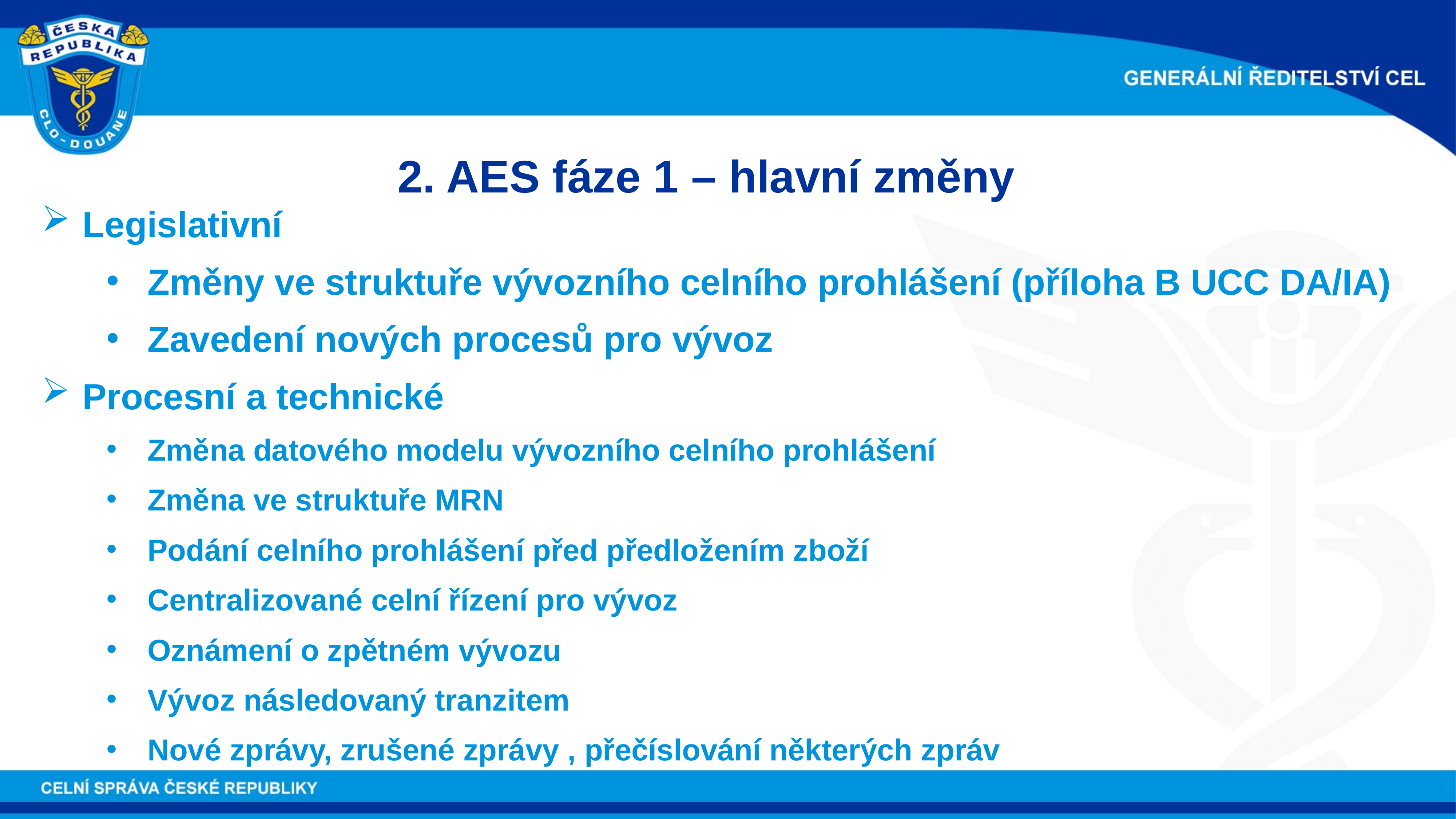

2. AES fáze 1 – hlavní změny
Legislativní
Změny ve struktuře vývozního celního prohlášení (příloha B UCC DA/IA)
Zavedení nových procesů pro vývoz
Procesní a technické
Změna datového modelu vývozního celního prohlášení
Změna ve struktuře MRN
Podání celního prohlášení před předložením zboží
Centralizované celní řízení pro vývoz
Oznámení o zpětném vývozu
Vývoz následovaný tranzitem
Nové zprávy, zrušené zprávy , přečíslování některých zpráv